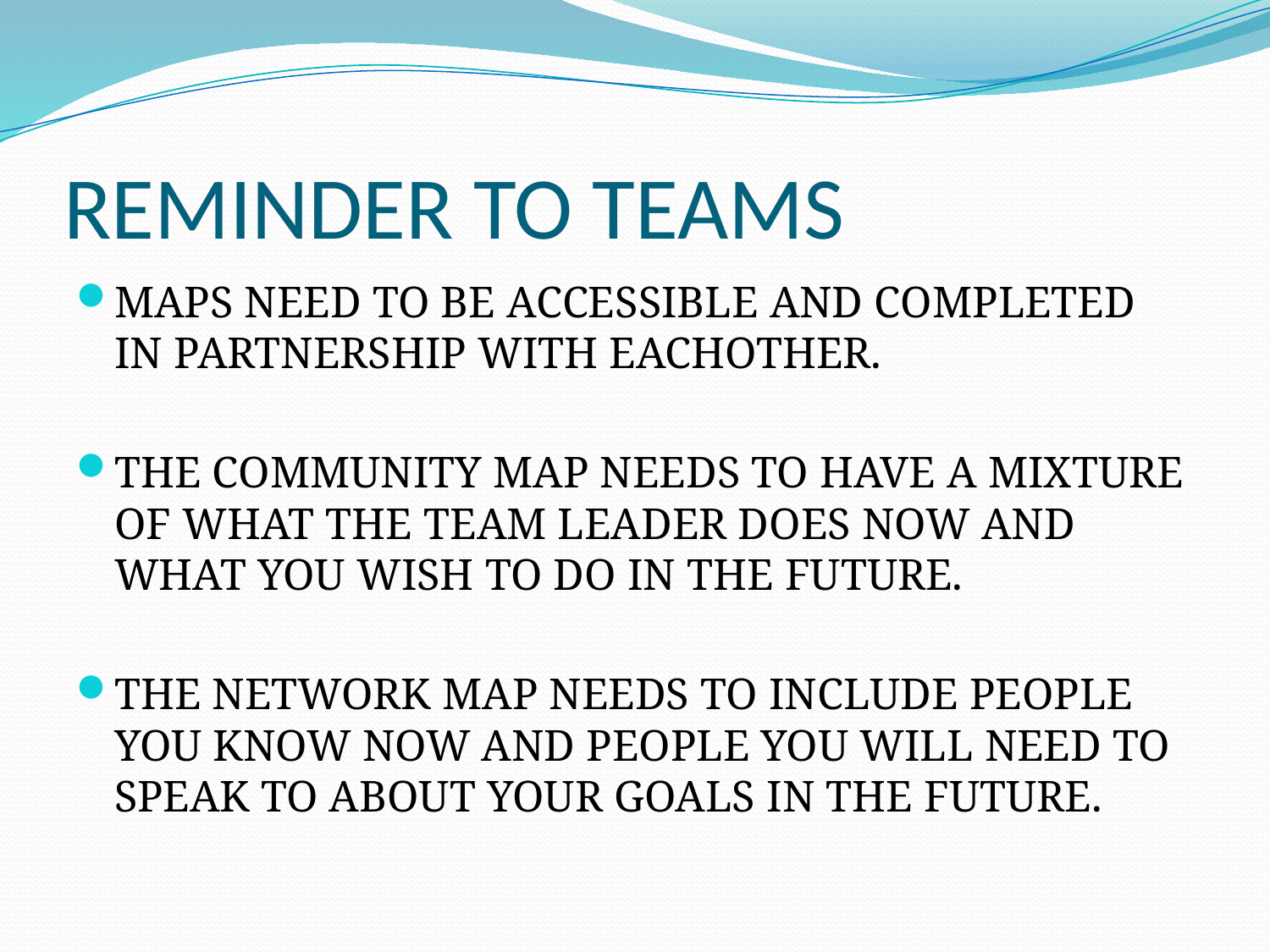

# REMINDER TO TEAMS
MAPS NEED TO BE ACCESSIBLE AND COMPLETED IN PARTNERSHIP WITH EACHOTHER.

THE COMMUNITY MAP NEEDS TO HAVE A MIXTURE OF WHAT THE TEAM LEADER DOES NOW AND WHAT YOU WISH TO DO IN THE FUTURE.

THE NETWORK MAP NEEDS TO INCLUDE PEOPLE YOU KNOW NOW AND PEOPLE YOU WILL NEED TO SPEAK TO ABOUT YOUR GOALS IN THE FUTURE.